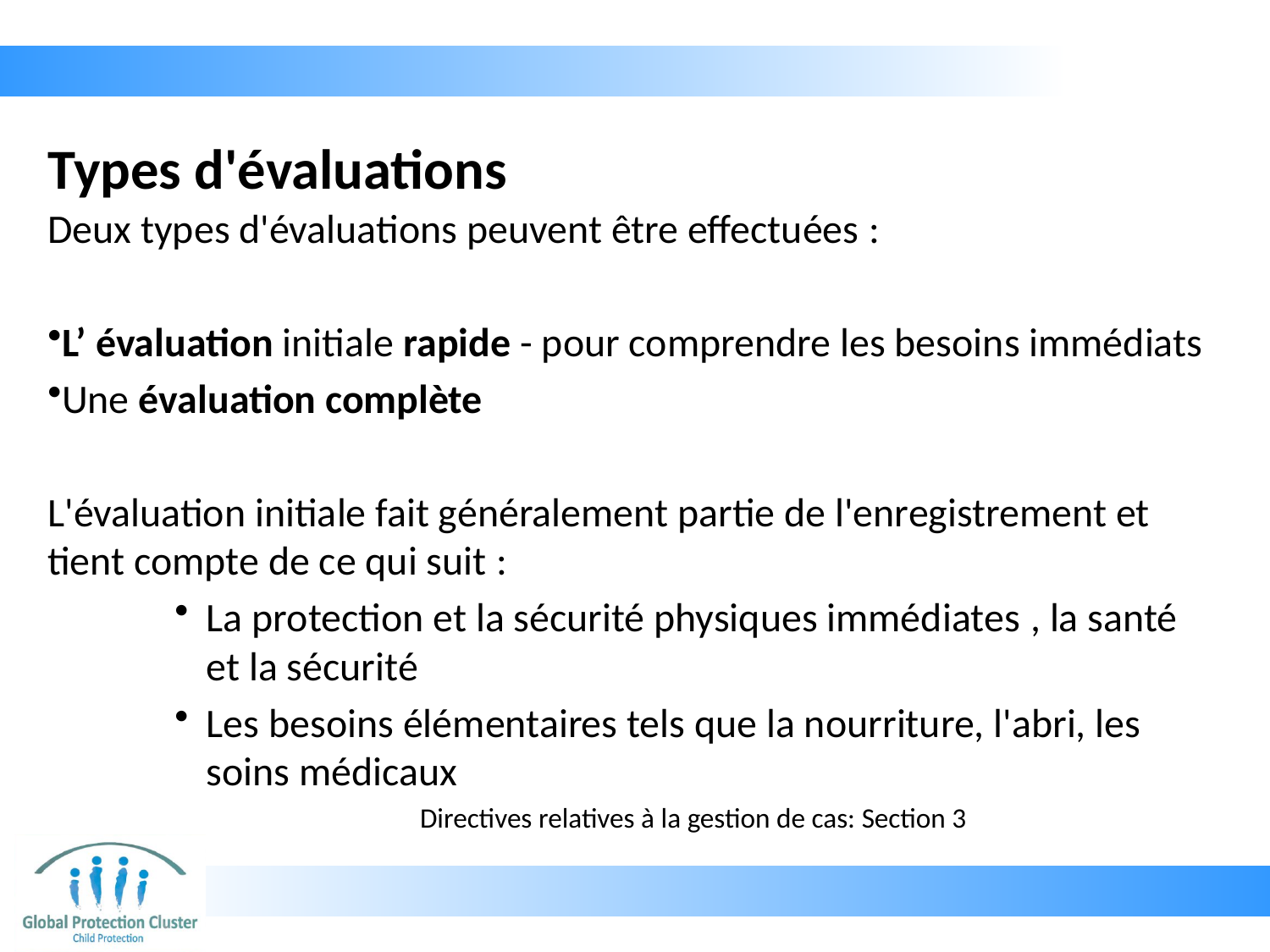

# Types d'évaluations
Deux types d'évaluations peuvent être effectuées :

L’ évaluation initiale rapide - pour comprendre les besoins immédiats
Une évaluation complète

L'évaluation initiale fait généralement partie de l'enregistrement et tient compte de ce qui suit :
La protection et la sécurité physiques immédiates , la santé et la sécurité
Les besoins élémentaires tels que la nourriture, l'abri, les soins médicaux
Directives relatives à la gestion de cas: Section 3